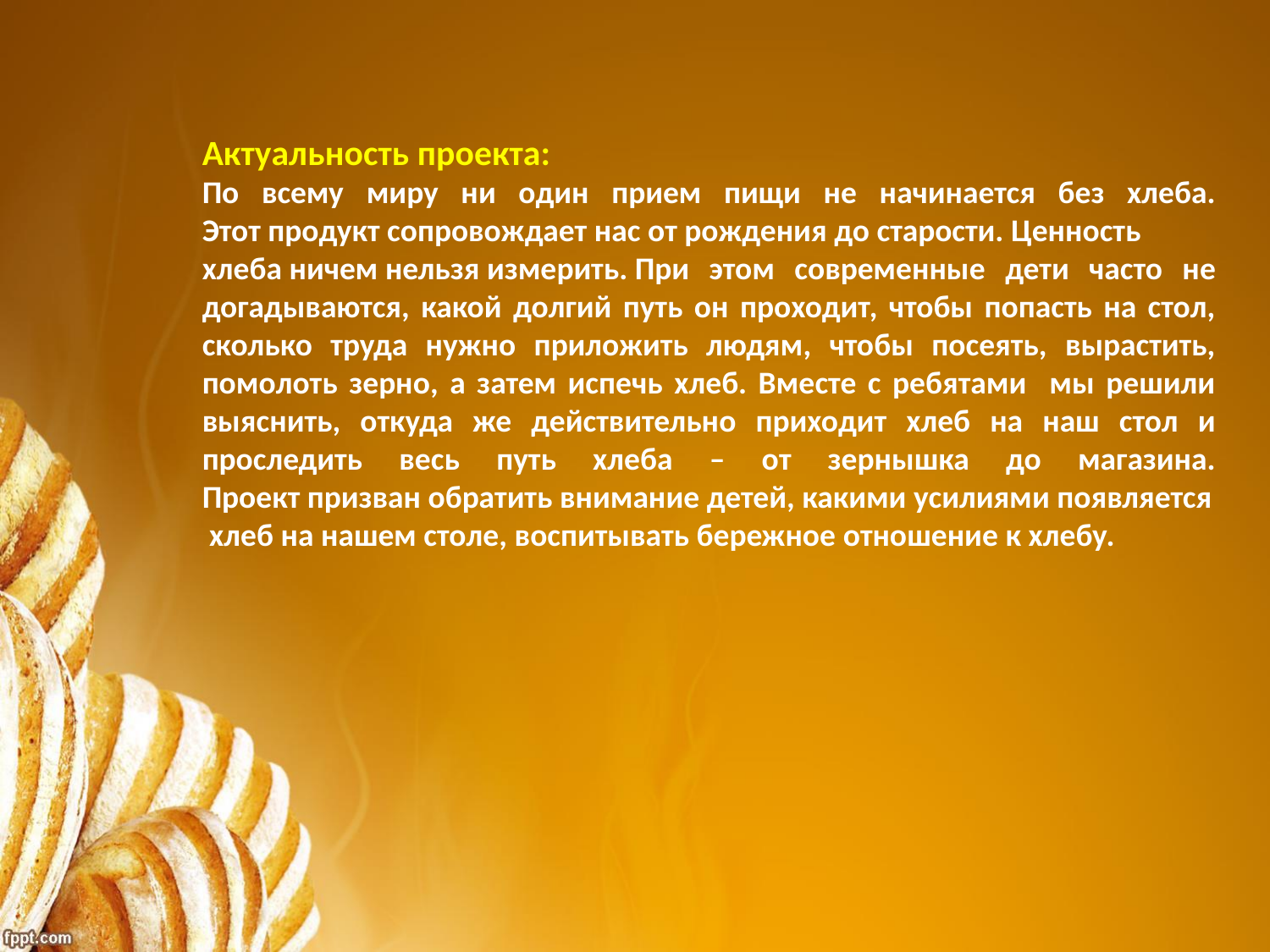

Актуальность проекта:
По всему миру ни один прием пищи не начинается без хлеба. Этот продукт сопровождает нас от рождения до старости. Ценность
хлеба ничем нельзя измерить. При этом современные дети часто не догадываются, какой долгий путь он проходит, чтобы попасть на стол, сколько труда нужно приложить людям, чтобы посеять, вырастить, помолоть зерно, а затем испечь хлеб. Вместе с ребятами  мы решили выяснить, откуда же действительно приходит хлеб на наш стол и проследить весь путь хлеба – от зернышка до магазина. Проект призван обратить внимание детей, какими усилиями появляется хлеб на нашем столе, воспитывать бережное отношение к хлебу.